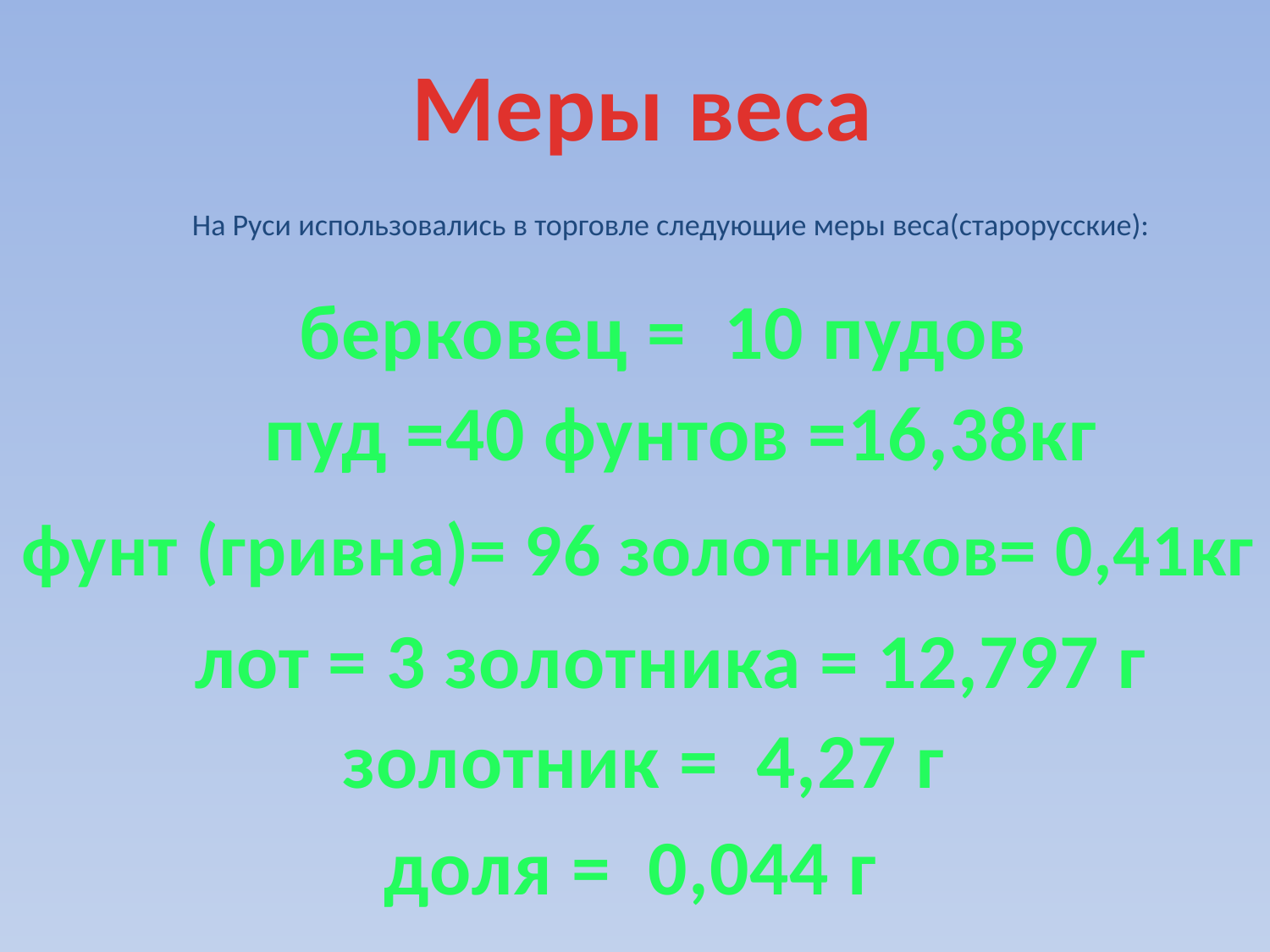

Меры веса
# На Руси использовались в торговле следующие меры веса(старорусские):
  берковец =  10 пудов
пуд =40 фунтов =16,38кг
фунт (гривна)= 96 золотников= 0,41кг
лот = 3 золотника = 12,797 г
золотник =  4,27 г
 доля =  0,044 г